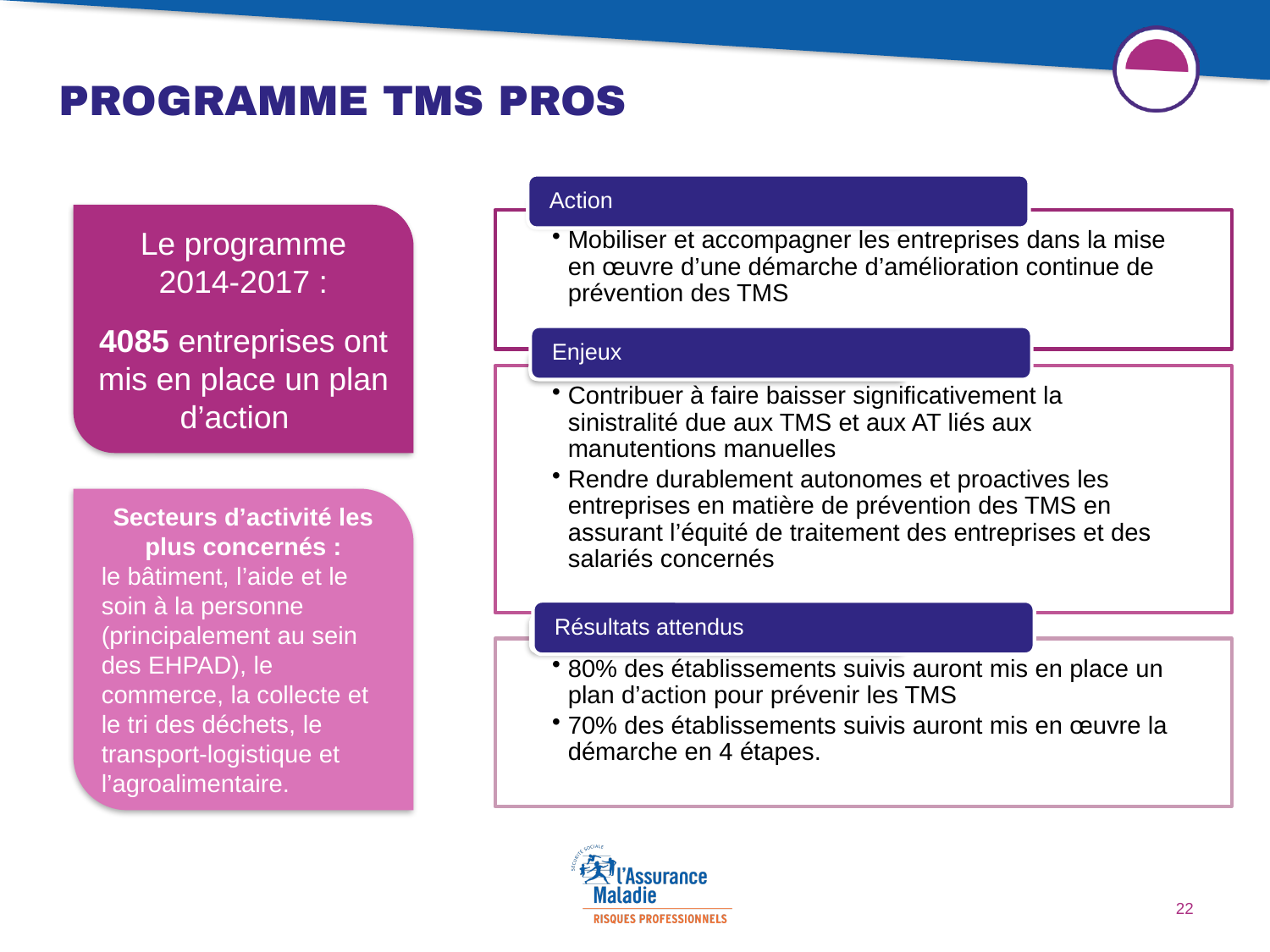

# Programme tms pros

Action
Mobiliser et accompagner les entreprises dans la mise en œuvre d’une démarche d’amélioration continue de prévention des TMS

Action
Contribuer à faire baisser significativement la sinistralité due aux TMS et aux AT liés aux manutentions manuelles
Rendre durablement autonomes et proactives les entreprises en matière de prévention des TMS en assurant l’équité de traitement des entreprises et des salariés concernés

Enjeux
80% des établissements suivis auront mis en place un plan d’action pour prévenir les TMS
70% des établissements suivis auront mis en œuvre la démarche en 4 étapes.

Résultats attendus
Le programme 2014-2017 :
4085 entreprises ont mis en place un plan d’action

Enjeux
Secteurs d’activité les plus concernés :
le bâtiment, l’aide et le soin à la personne (principalement au sein des EHPAD), le commerce, la collecte et le tri des déchets, le transport-logistique et l’agroalimentaire.

Résultats attendus
22